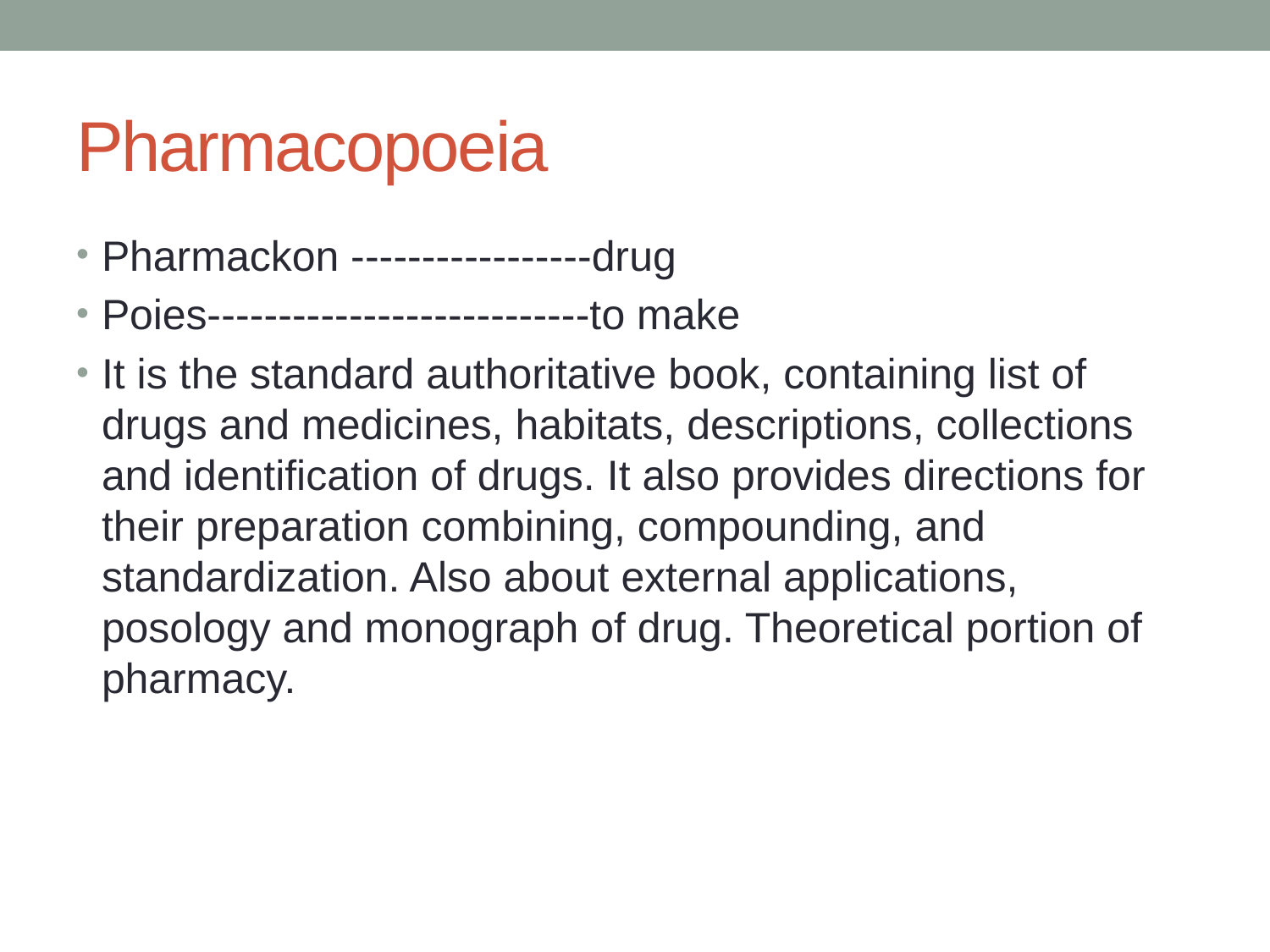

# Pharmacopoeia
Pharmackon -----------------drug
Poies---------------------------to make
It is the standard authoritative book, containing list of drugs and medicines, habitats, descriptions, collections and identification of drugs. It also provides directions for their preparation combining, compounding, and standardization. Also about external applications, posology and monograph of drug. Theoretical portion of pharmacy.